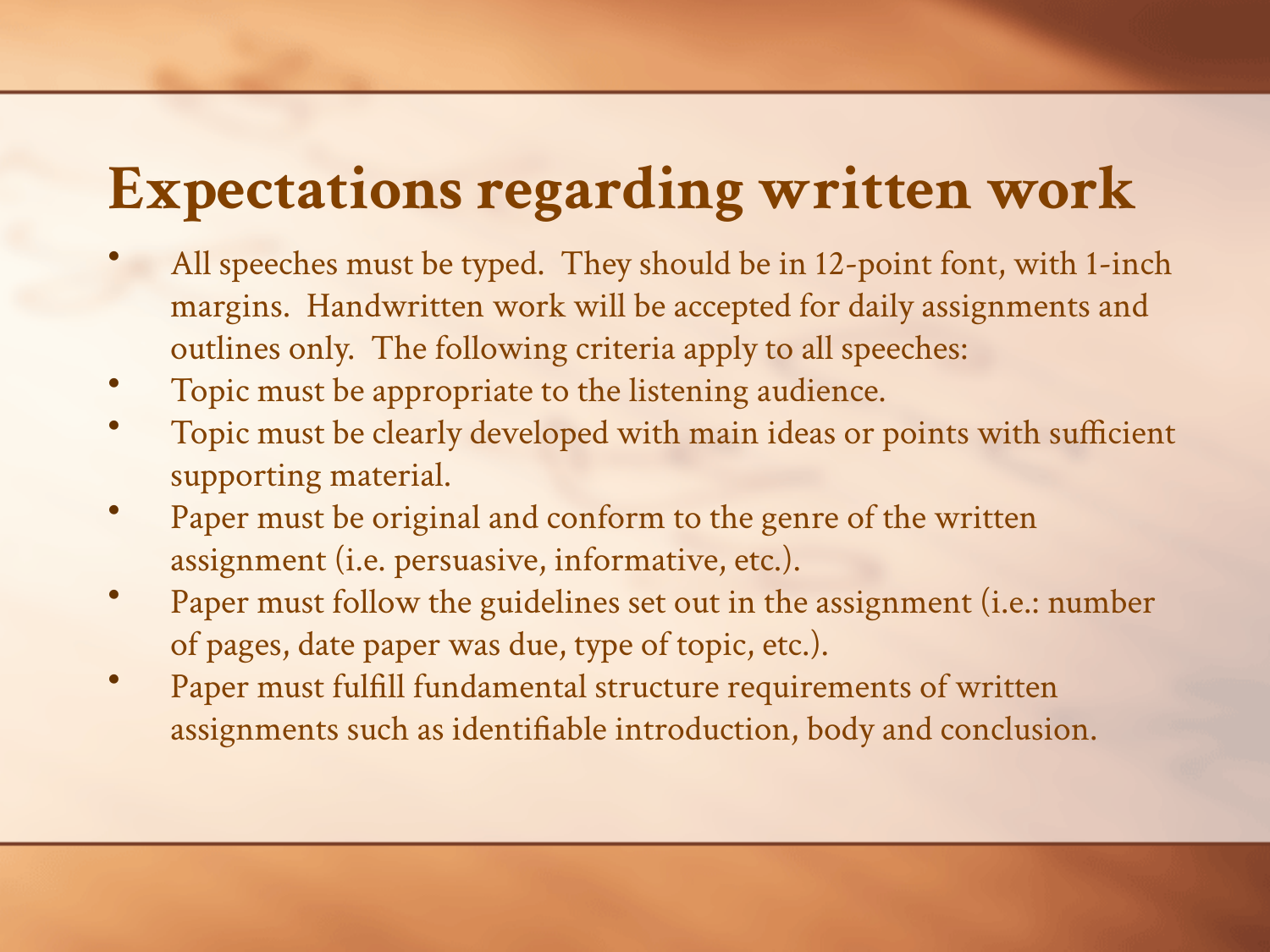

# Expectations regarding written work
All speeches must be typed.  They should be in 12-point font, with 1-inch margins.  Handwritten work will be accepted for daily assignments and outlines only.  The following criteria apply to all speeches:
Topic must be appropriate to the listening audience.
Topic must be clearly developed with main ideas or points with sufficient supporting material.
Paper must be original and conform to the genre of the written assignment (i.e. persuasive, informative, etc.).
Paper must follow the guidelines set out in the assignment (i.e.: number of pages, date paper was due, type of topic, etc.).
Paper must fulfill fundamental structure requirements of written assignments such as identifiable introduction, body and conclusion.